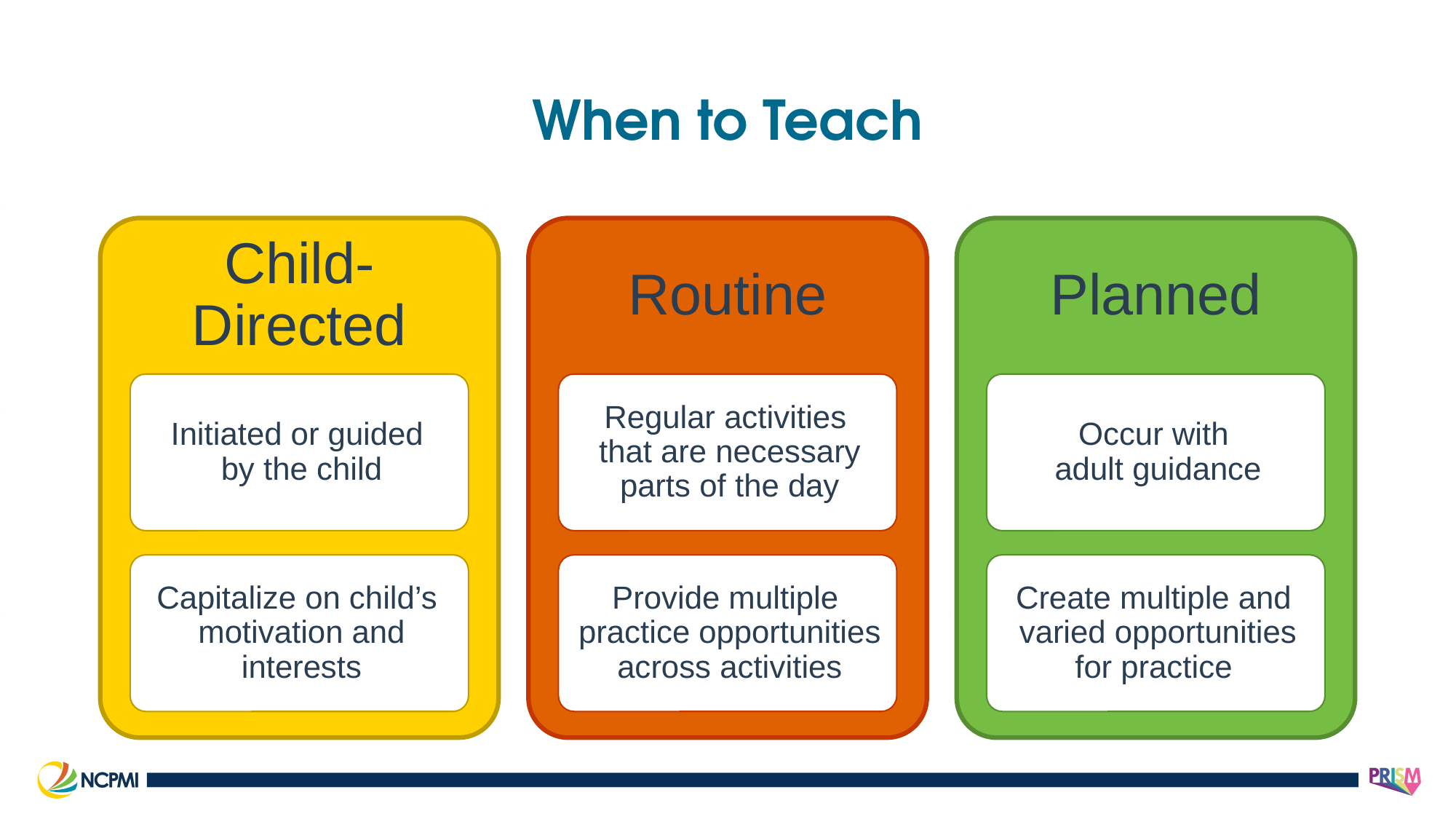

# When to Teach
Child-Directed
Initiated or guided
by the child
Capitalize on child’s
motivation and interests
Routine
Regular activities
that are necessary parts of the day
Provide multiple
practice opportunities across activities
Planned
Occur with
adult guidance
Create multiple and
varied opportunities for practice